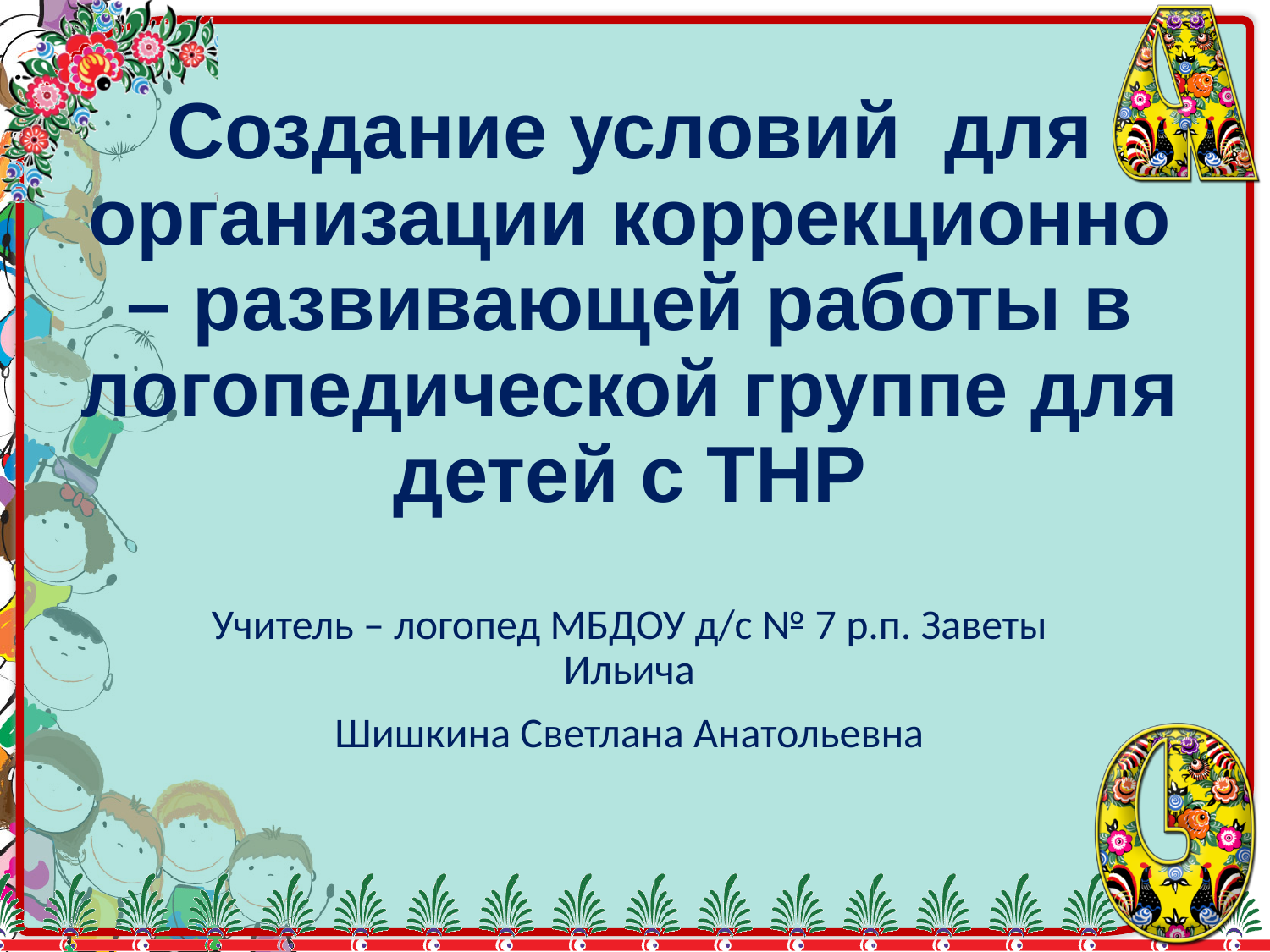

# Создание условий  для организации коррекционно – развивающей работы в логопедической группе для детей с ТНР
Учитель – логопед МБДОУ д/с № 7 р.п. Заветы Ильича
Шишкина Светлана Анатольевна